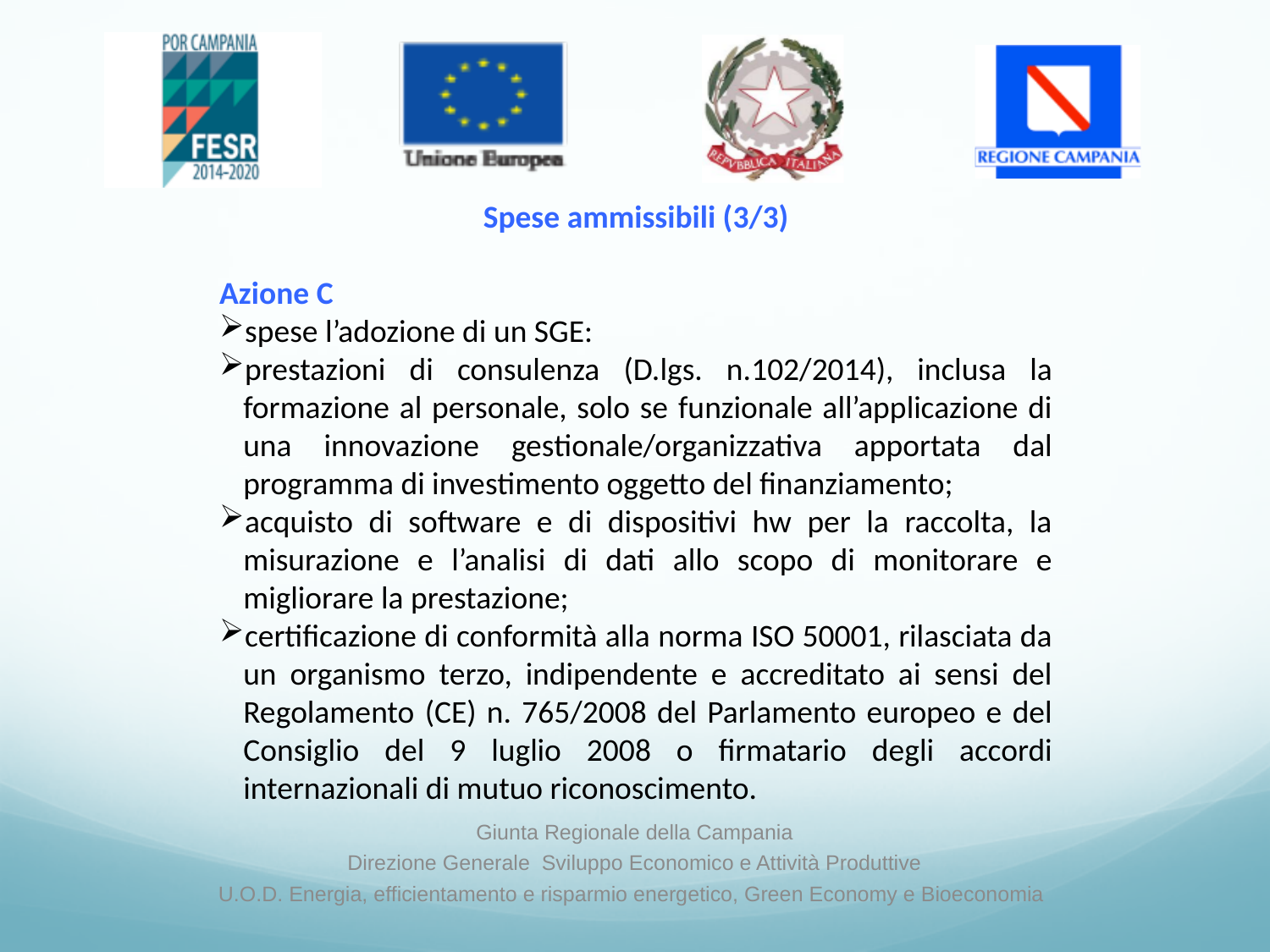

Spese ammissibili (3/3)

Azione C
spese l’adozione di un SGE:
prestazioni di consulenza (D.lgs. n.102/2014), inclusa la formazione al personale, solo se funzionale all’applicazione di una innovazione gestionale/organizzativa apportata dal programma di investimento oggetto del finanziamento;
acquisto di software e di dispositivi hw per la raccolta, la misurazione e l’analisi di dati allo scopo di monitorare e migliorare la prestazione;
certificazione di conformità alla norma ISO 50001, rilasciata da un organismo terzo, indipendente e accreditato ai sensi del Regolamento (CE) n. 765/2008 del Parlamento europeo e del Consiglio del 9 luglio 2008 o firmatario degli accordi internazionali di mutuo riconoscimento.

Giunta Regionale della Campania
Direzione Generale  Sviluppo Economico e Attività Produttive
U.O.D. Energia, efficientamento e risparmio energetico, Green Economy e Bioeconomia